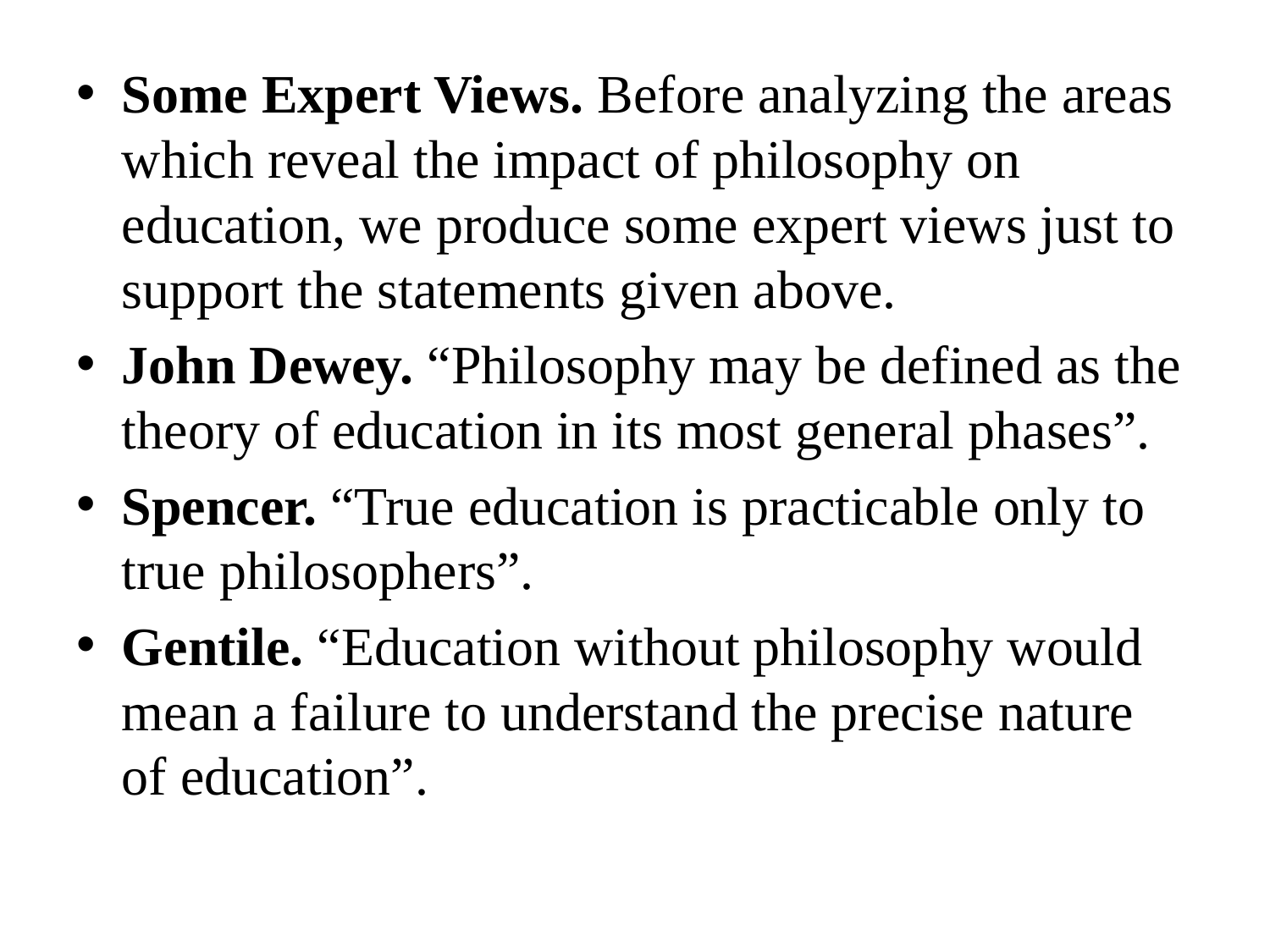

Some Expert Views. Before analyzing the areas which reveal the impact of philosophy on education, we produce some expert views just to support the statements given above.
John Dewey. “Philosophy may be defined as the theory of education in its most general phases”.
Spencer. “True education is practicable only to true philosophers”.
Gentile. “Education without philosophy would mean a failure to understand the precise nature of education”.